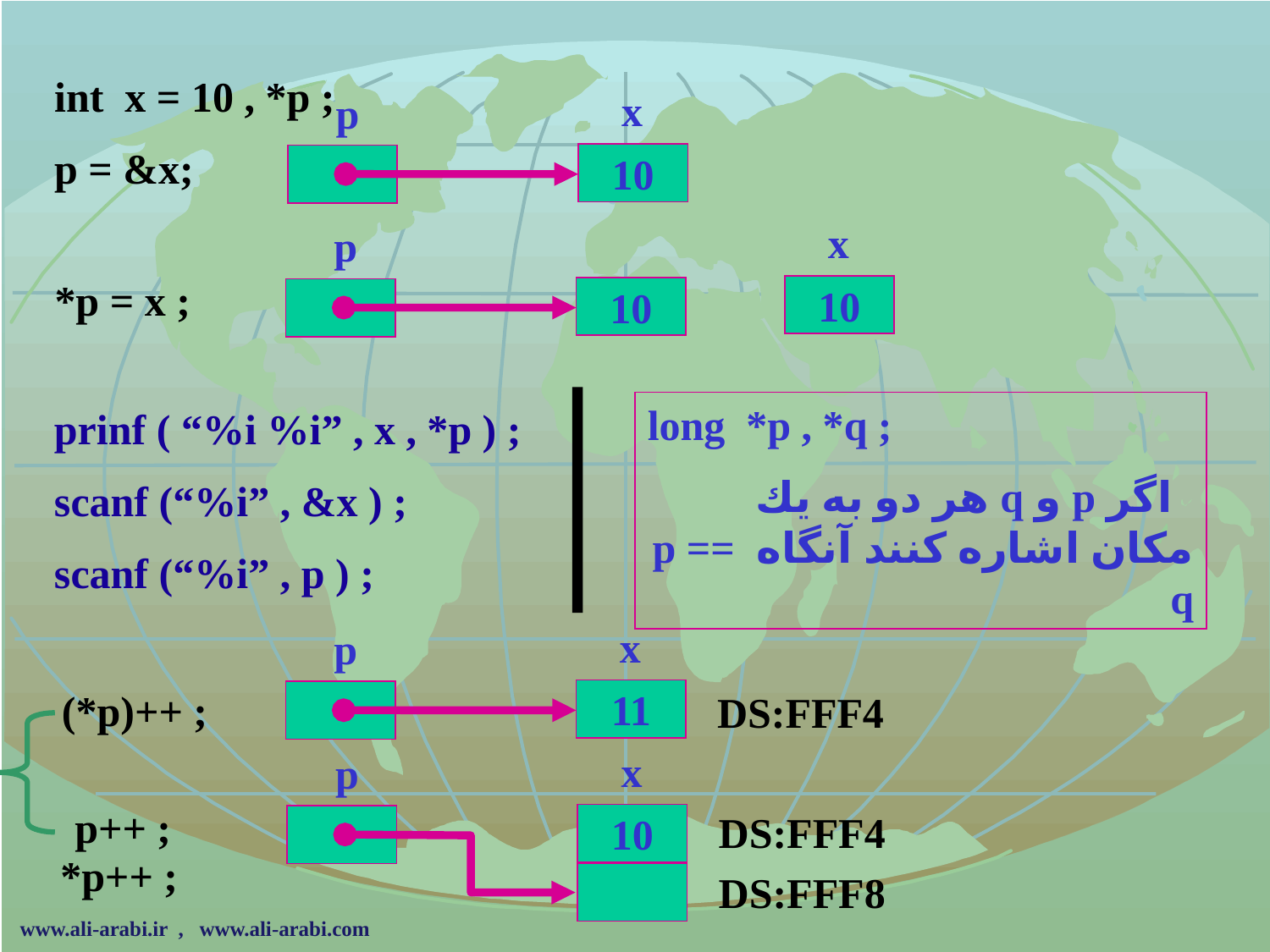

int  x = 10 , *p ;
p = &x;
x
p
10

x
10
p
10

*p = x ;

long  *p , *q ;
  اگر p و q هر دو به يك مكان اشاره كنند آنگاه  p == q
prinf ( “%i %i” , x , *p ) ;
scanf (“%i” , &x ) ;
scanf (“%i” , p ) ;
x
p
11

DS:FFF4
(*p)++ ;

*p++ ;
p++ ;
x
p
DS:FFF4
10

DS:FFF8